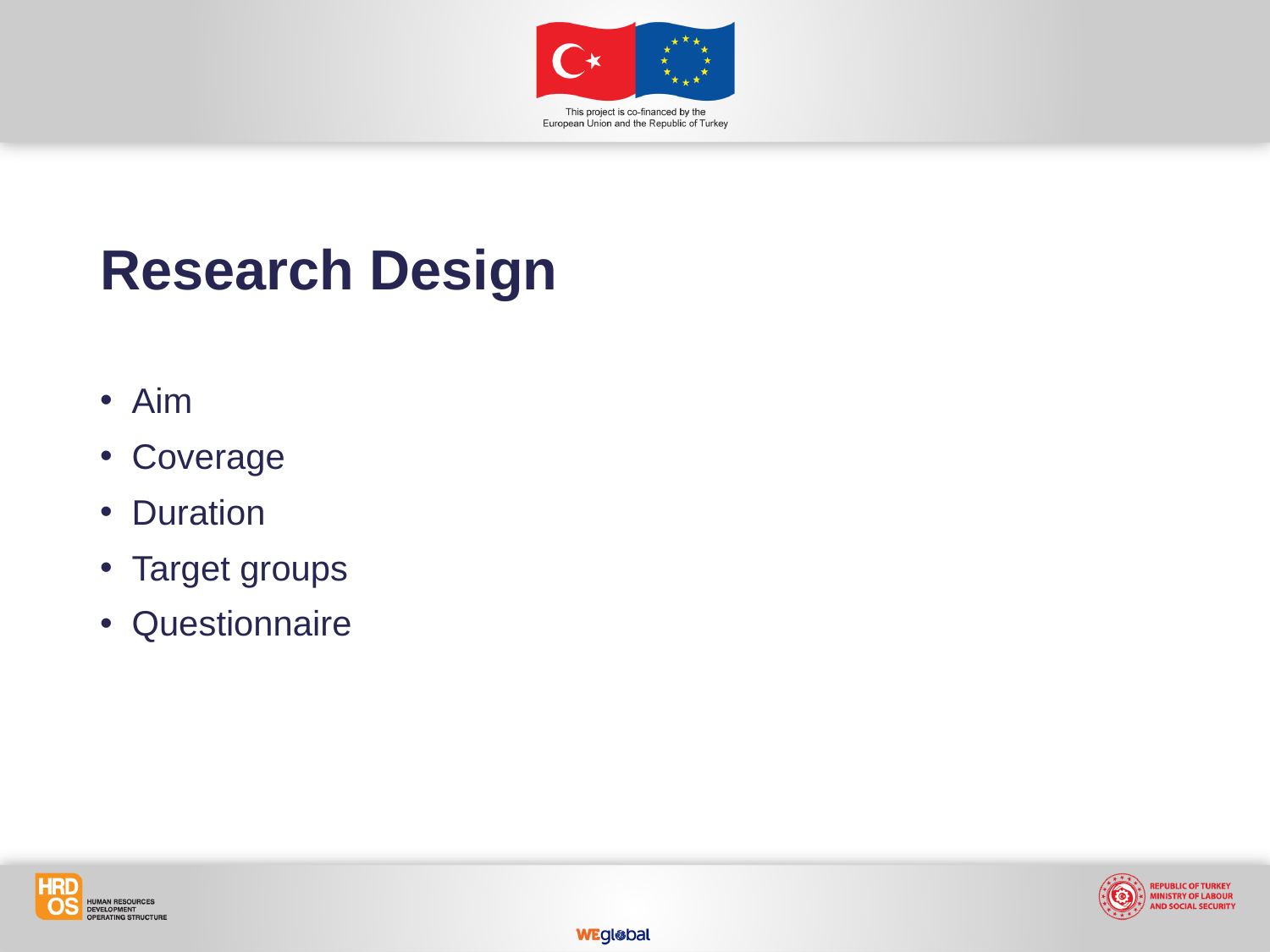

Research Design

Aim
Coverage
Duration
Target groups
Questionnaire